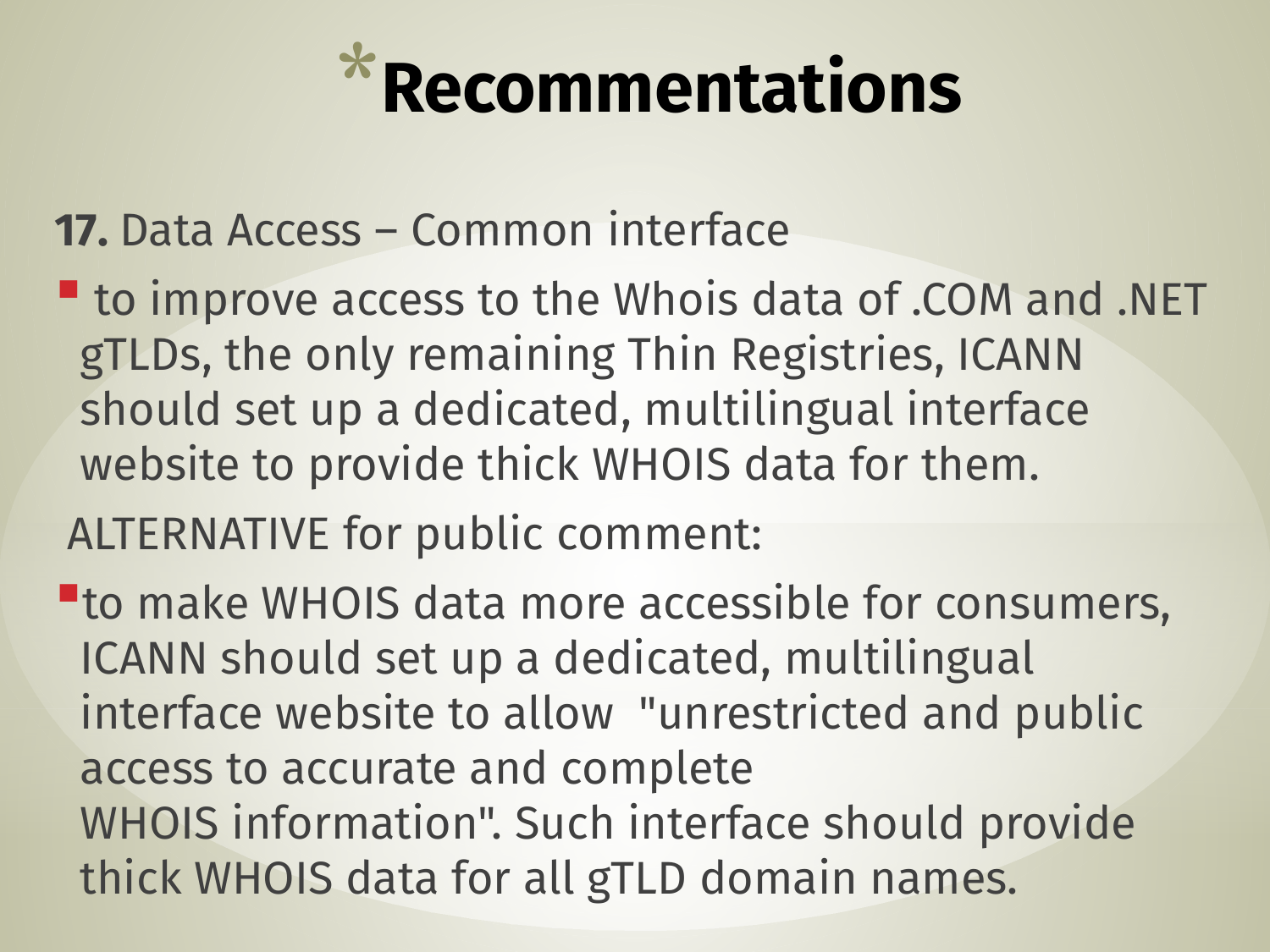

# Recommentations
17. Data Access – Common interface
 to improve access to the Whois data of .COM and .NET gTLDs, the only remaining Thin Registries, ICANN should set up a dedicated, multilingual interface website to provide thick WHOIS data for them.
 ALTERNATIVE for public comment:
to make WHOIS data more accessible for consumers, ICANN should set up a dedicated, multilingual interface website to allow  "unrestricted and public access to accurate and complete WHOIS information". Such interface should provide thick WHOIS data for all gTLD domain names.